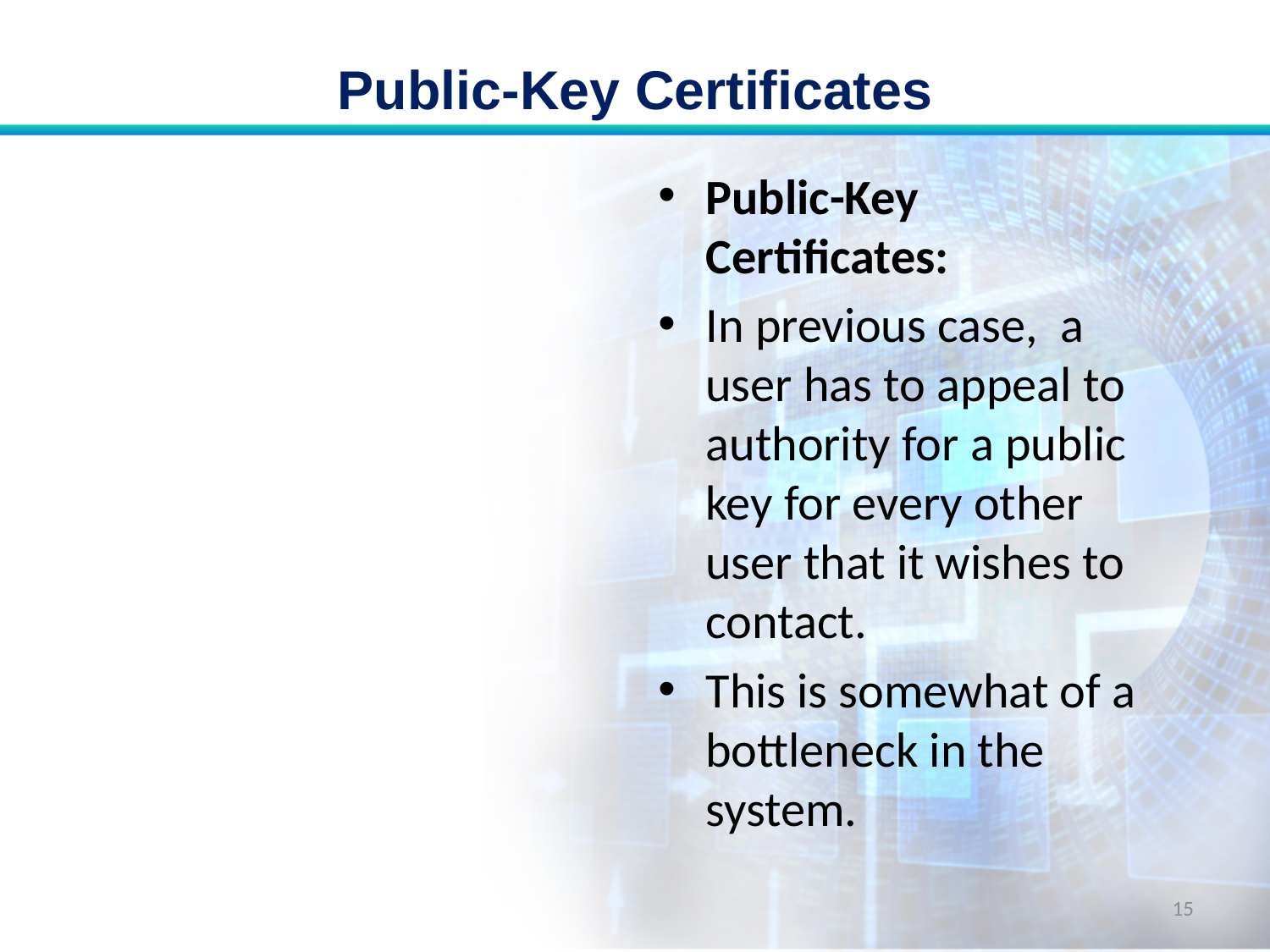

# Public-Key Certificates
Public-Key Certificates:
In previous case,  a user has to appeal to authority for a public key for every other user that it wishes to contact.
This is somewhat of a bottleneck in the system.
15